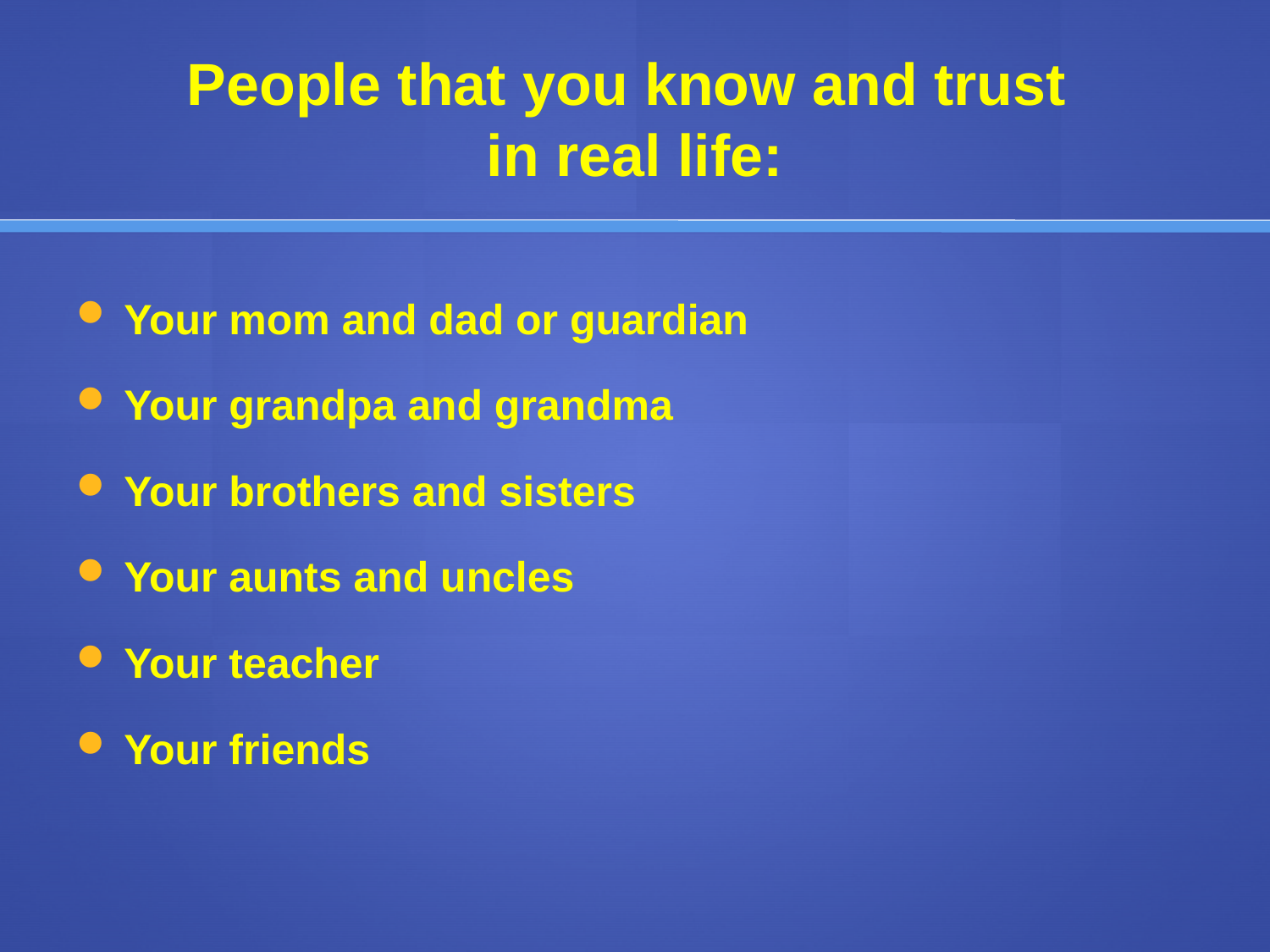

# People that you know and trust in real life:
Your mom and dad or guardian
Your grandpa and grandma
Your brothers and sisters
Your aunts and uncles
Your teacher
Your friends